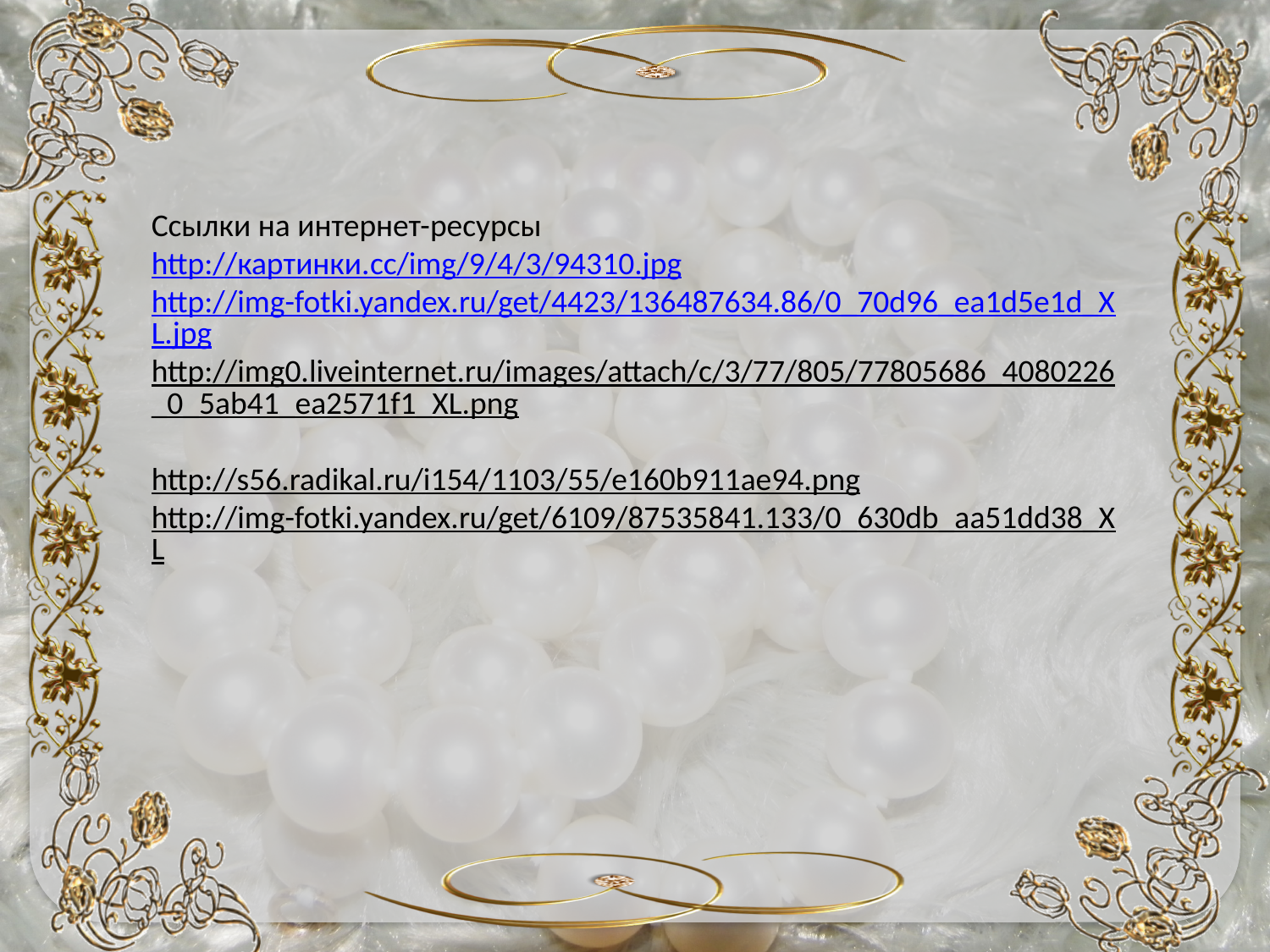

Ссылки на интернет-ресурсы
http://картинки.cc/img/9/4/3/94310.jpg
http://img-fotki.yandex.ru/get/4423/136487634.86/0_70d96_ea1d5e1d_XL.jpg
http://img0.liveinternet.ru/images/attach/c/3/77/805/77805686_4080226_0_5ab41_ea2571f1_XL.png
http://s56.radikal.ru/i154/1103/55/e160b911ae94.png
http://img-fotki.yandex.ru/get/6109/87535841.133/0_630db_aa51dd38_XL